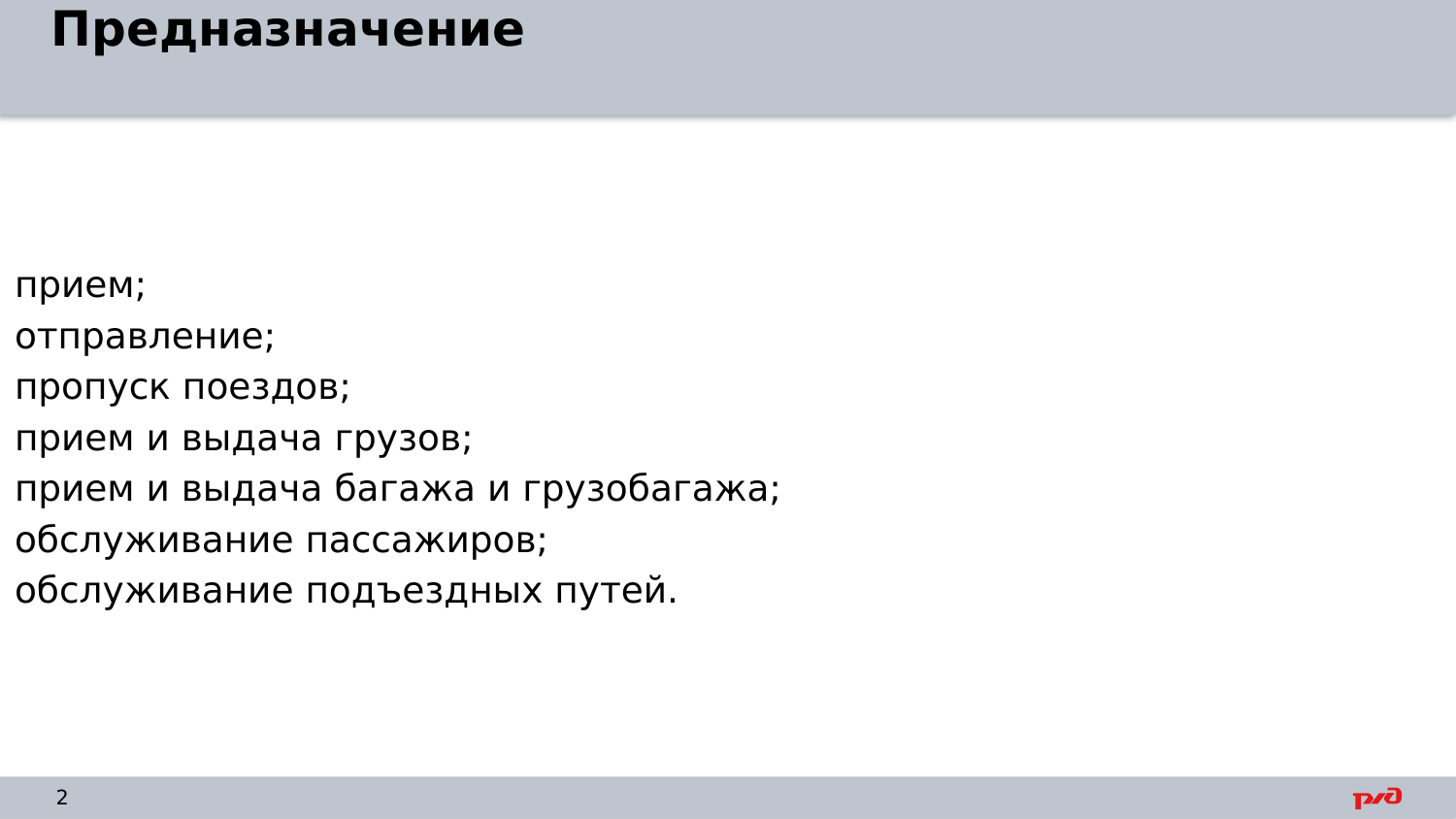

# Предназначение

прием;
отправление;
пропуск поездов;
прием и выдача грузов;
прием и выдача багажа и грузобагажа;
обслуживание пассажиров;
обслуживание подъездных путей.